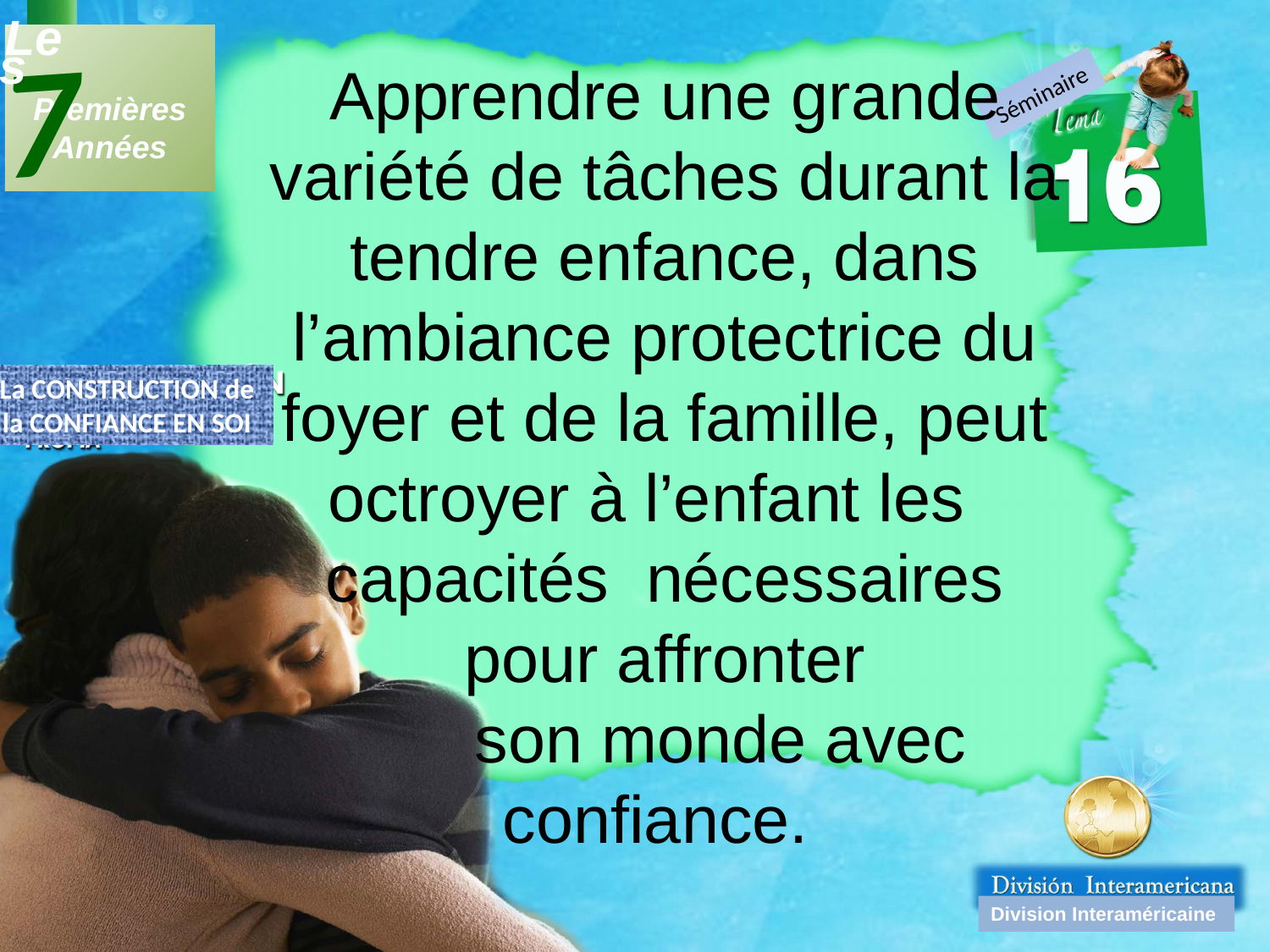

7
Les
         Premières
Années
Apprendre une grande variété de tâches durant la tendre enfance, dans l’ambiance protectrice du foyer et de la famille, peut octroyer à l’enfant les   capacités  nécessaires pour affronter
      son monde avec confiance.
Séminaire
La CONSTRUCTION de
la CONFIANCE EN SOI
Division Interaméricaine